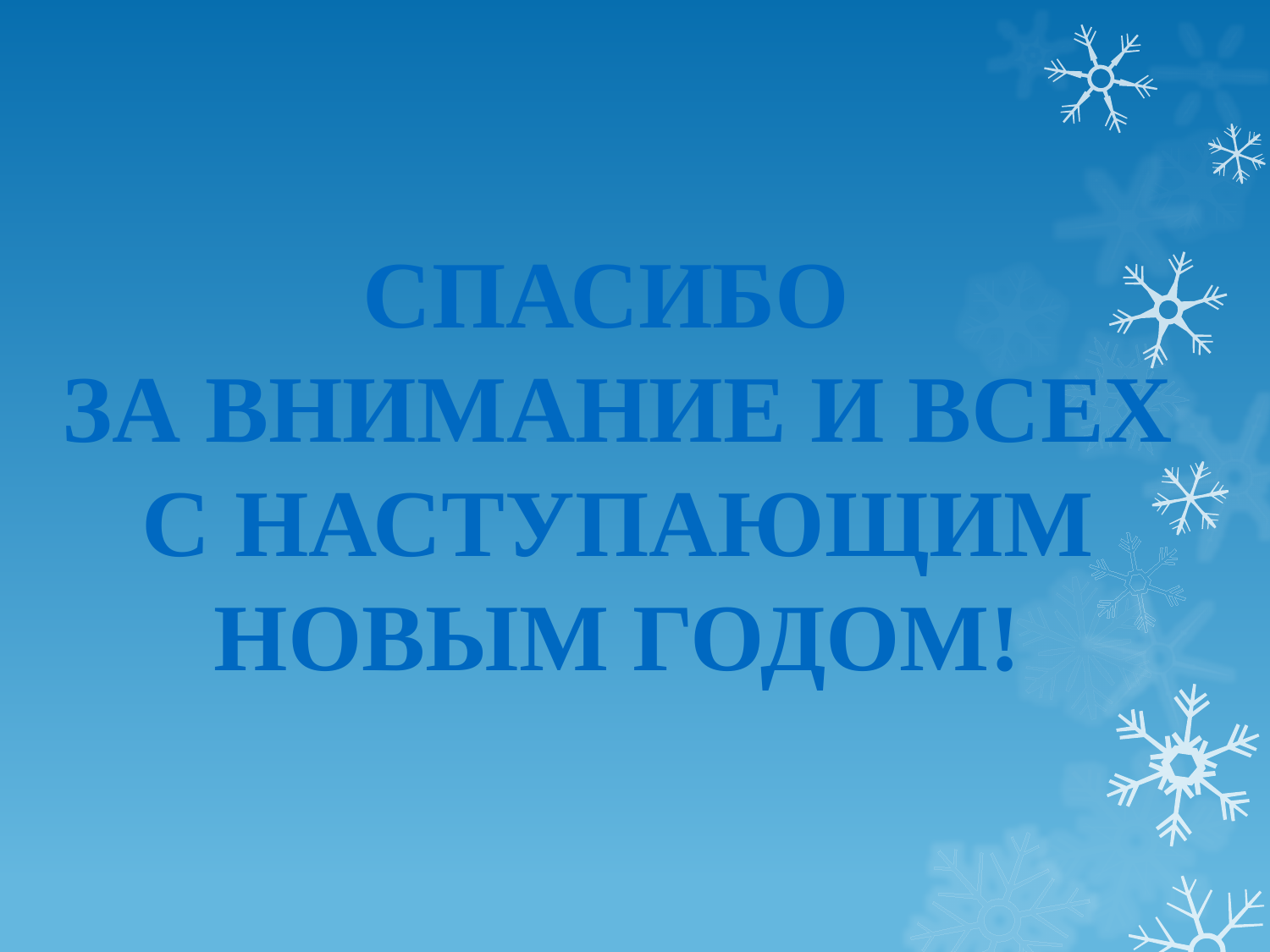

Спасибо
за внимание и всех с наступающим новым годом!